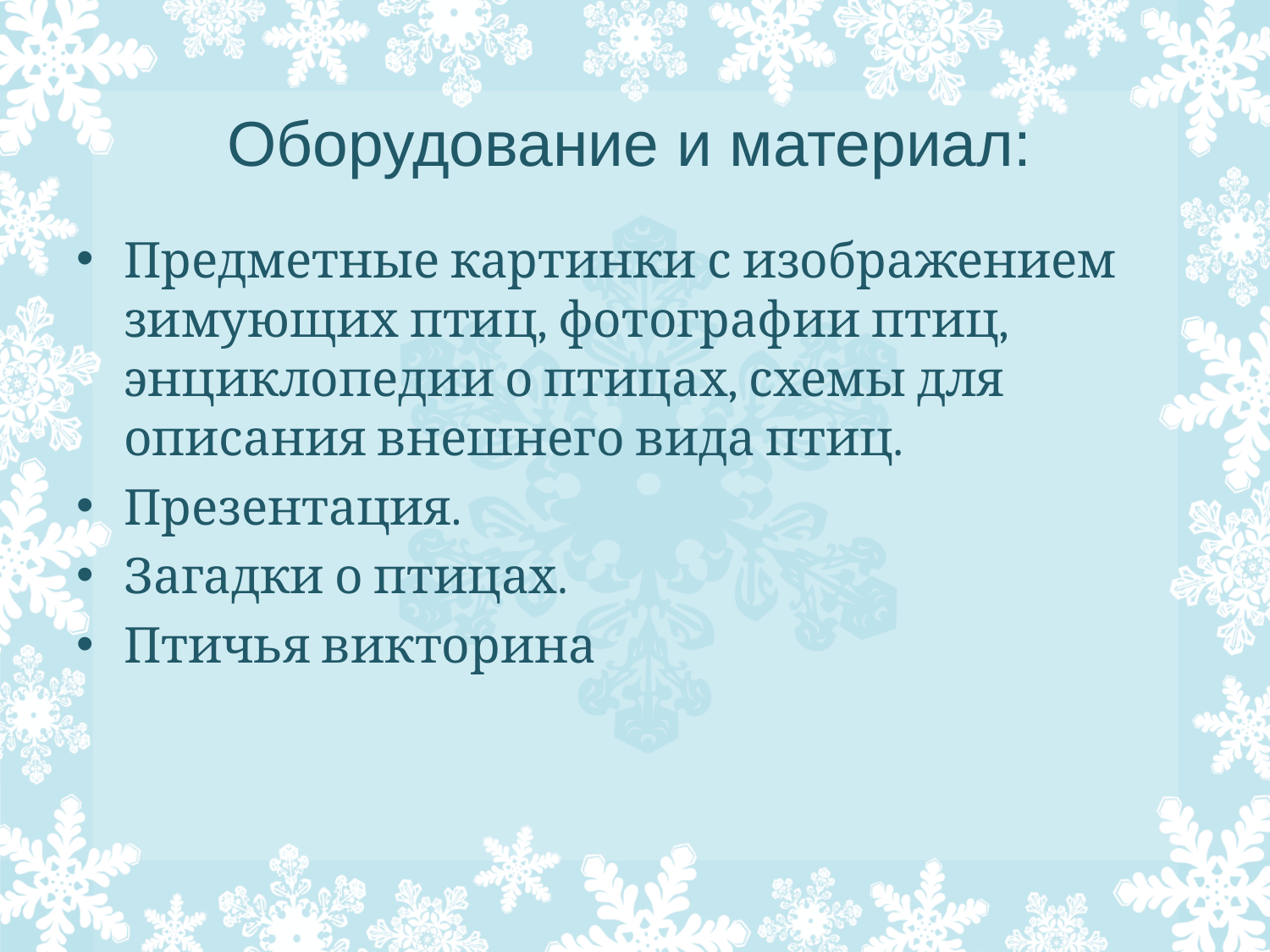

# Оборудование и материал:
Предметные картинки с изображением  зимующих птиц, фотографии птиц, энциклопедии о птицах, схемы для описания внешнего вида птиц.
Презентация.
Загадки о птицах.
Птичья викторина